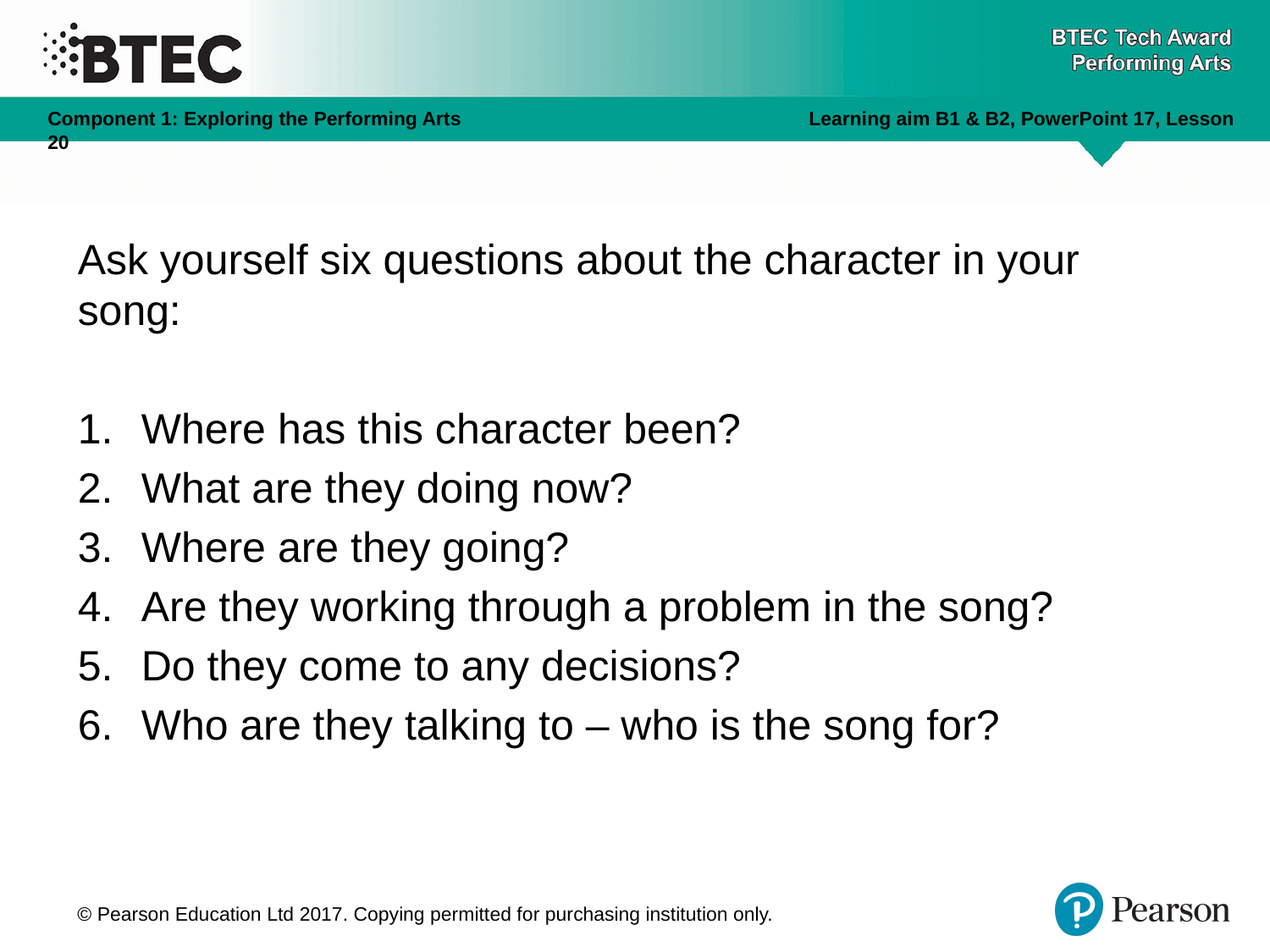

Ask yourself six questions about the character in your song:

Where has this character been?
What are they doing now?
Where are they going?
Are they working through a problem in the song?
Do they come to any decisions?
Who are they talking to – who is the song for?

© Pearson Education Ltd 2017. Copying permitted for purchasing institution only.